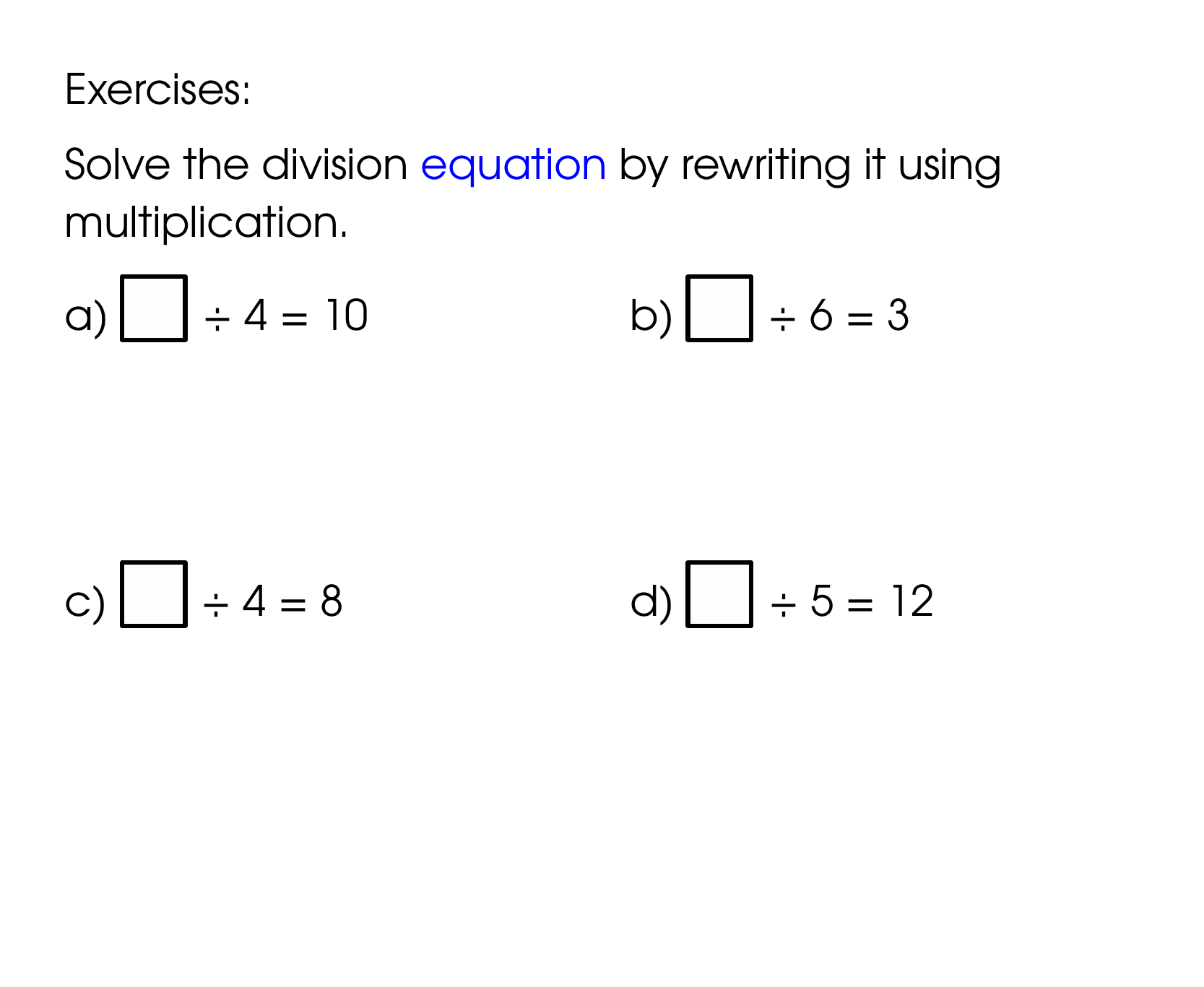

Exercises:
Solve the division equation by rewriting it using multiplication.

a)        ÷ 4 = 10

b)        ÷ 6 = 3

c)        ÷ 4 = 8

d)        ÷ 5 = 12